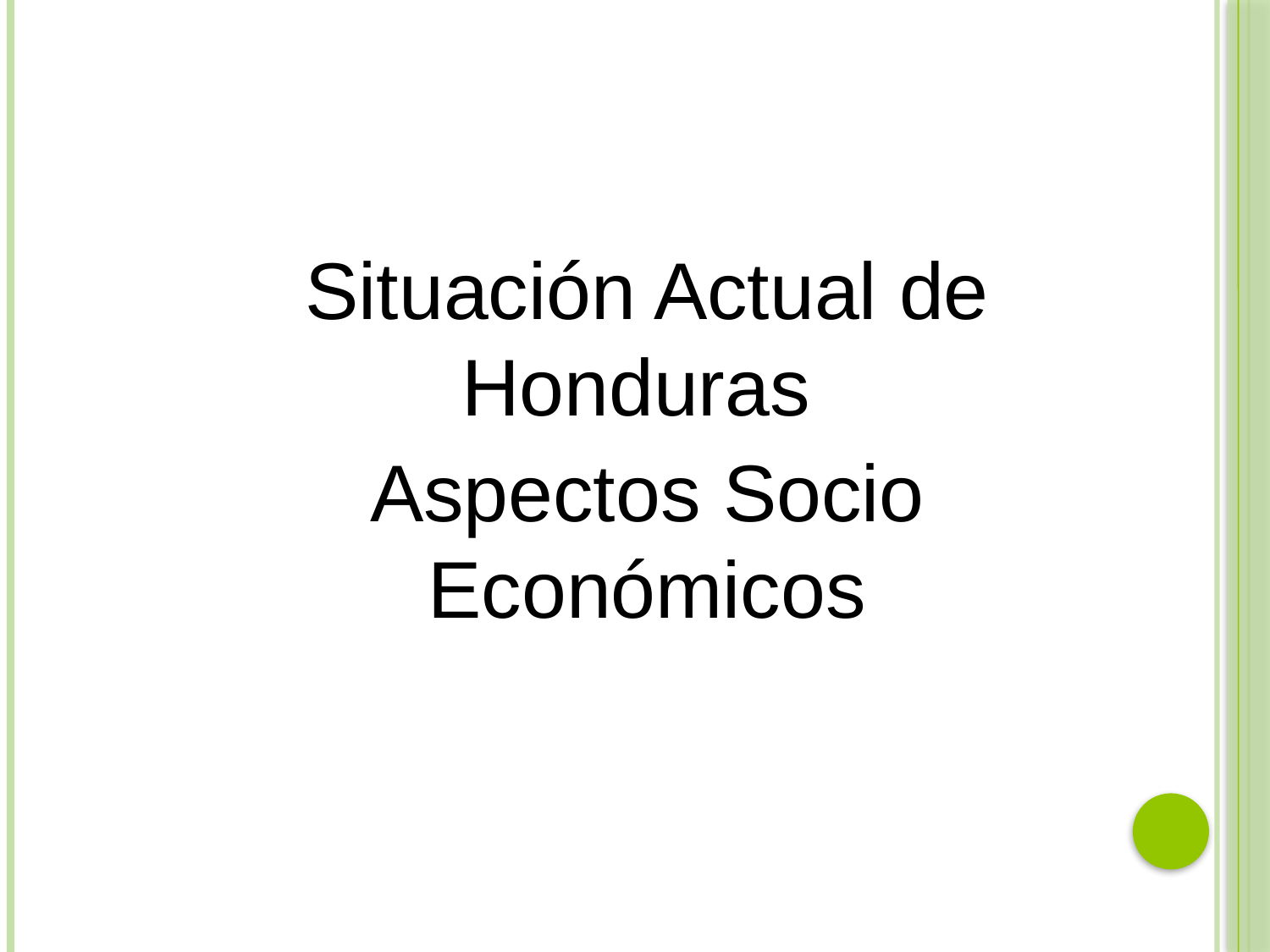

Situación Actual de Honduras
Aspectos Socio Económicos